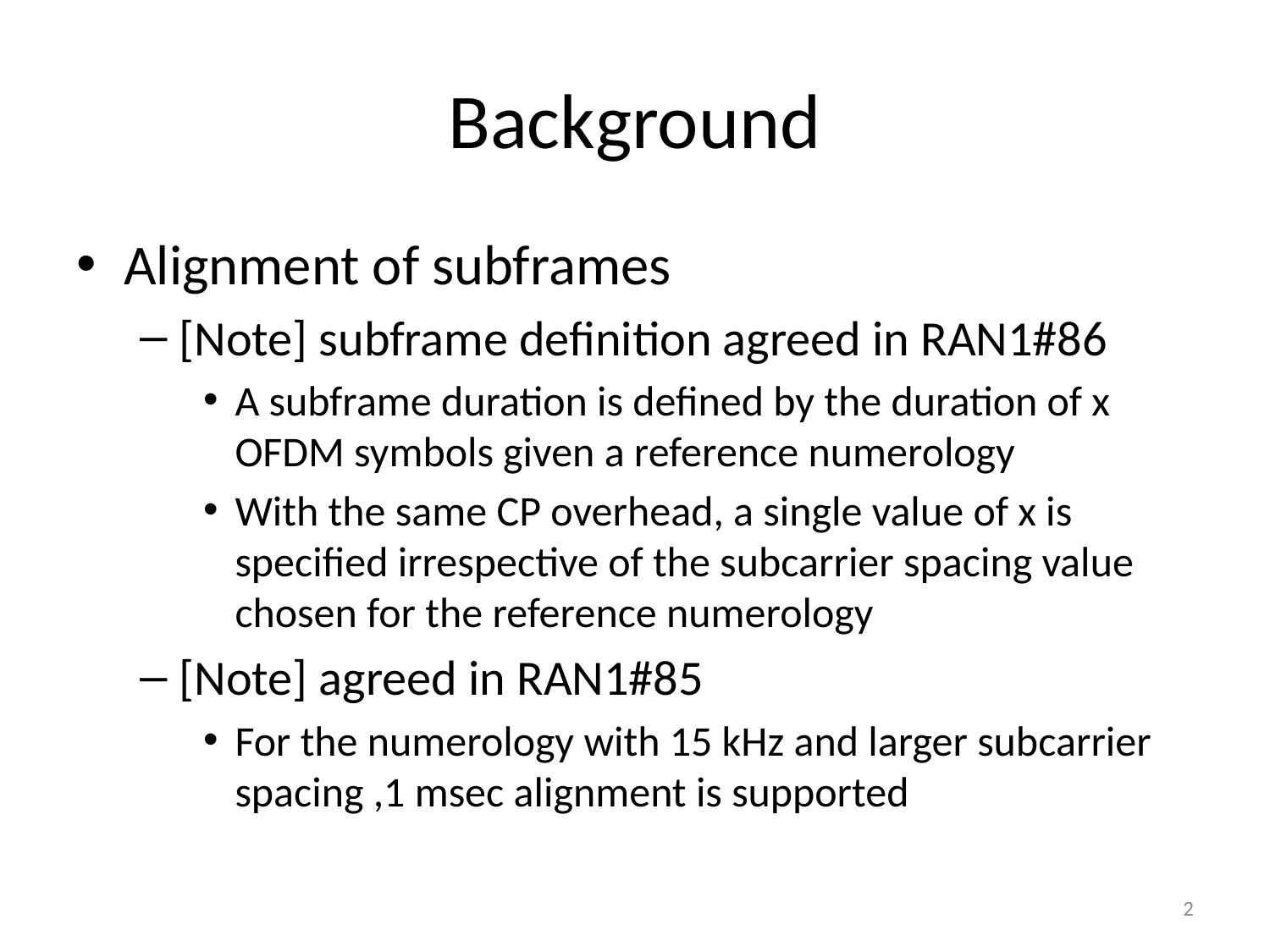

# Background
Alignment of subframes
[Note] subframe definition agreed in RAN1#86
A subframe duration is defined by the duration of x OFDM symbols given a reference numerology
With the same CP overhead, a single value of x is specified irrespective of the subcarrier spacing value chosen for the reference numerology
[Note] agreed in RAN1#85
For the numerology with 15 kHz and larger subcarrier spacing ,1 msec alignment is supported

2